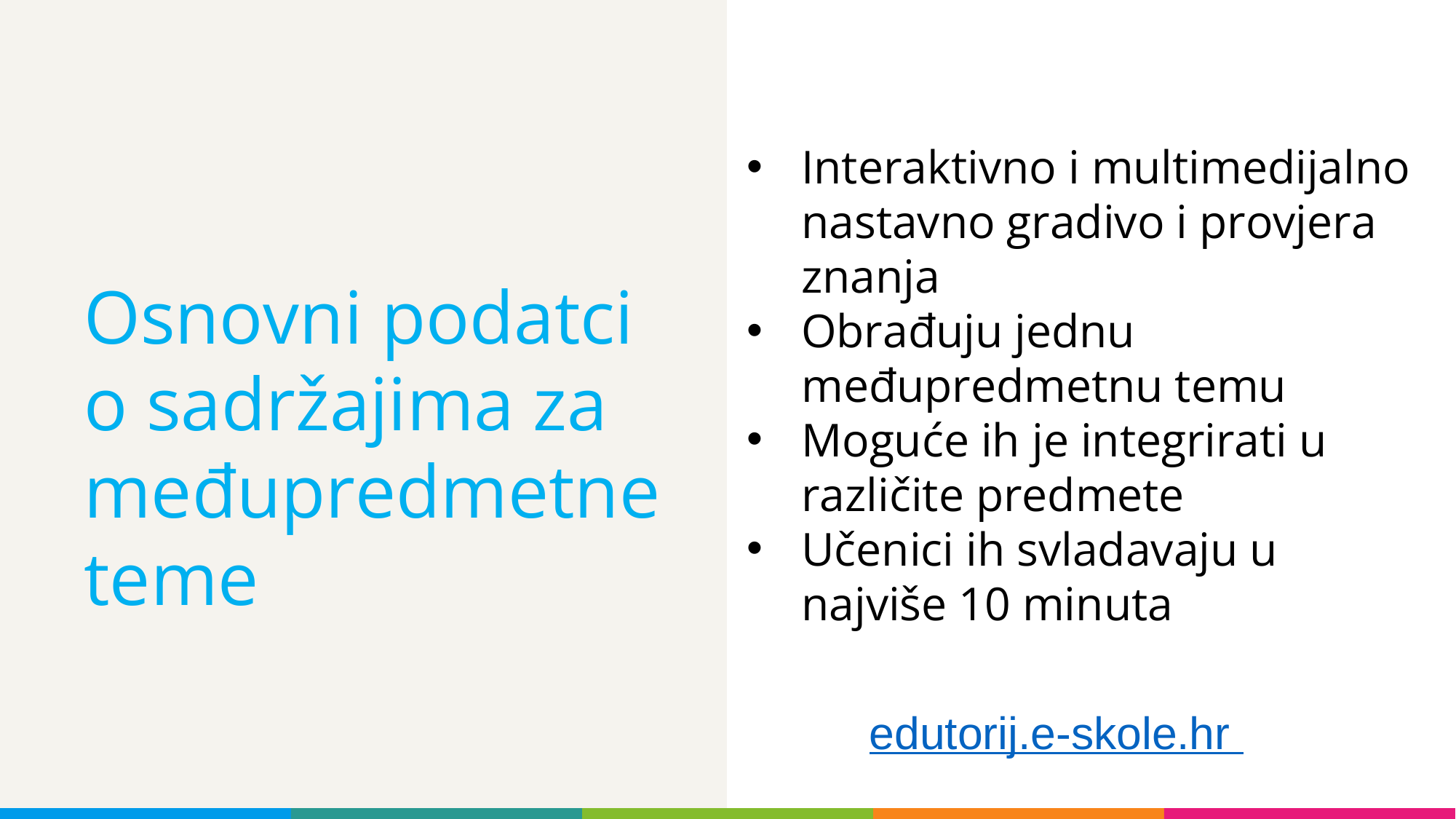

Interaktivno i multimedijalno nastavno gradivo i provjera znanja
Obrađuju jednu međupredmetnu temu
Moguće ih je integrirati u različite predmete
Učenici ih svladavaju u najviše 10 minuta

# Osnovni podatci o sadržajima za međupredmetne teme
edutorij.e-skole.hr